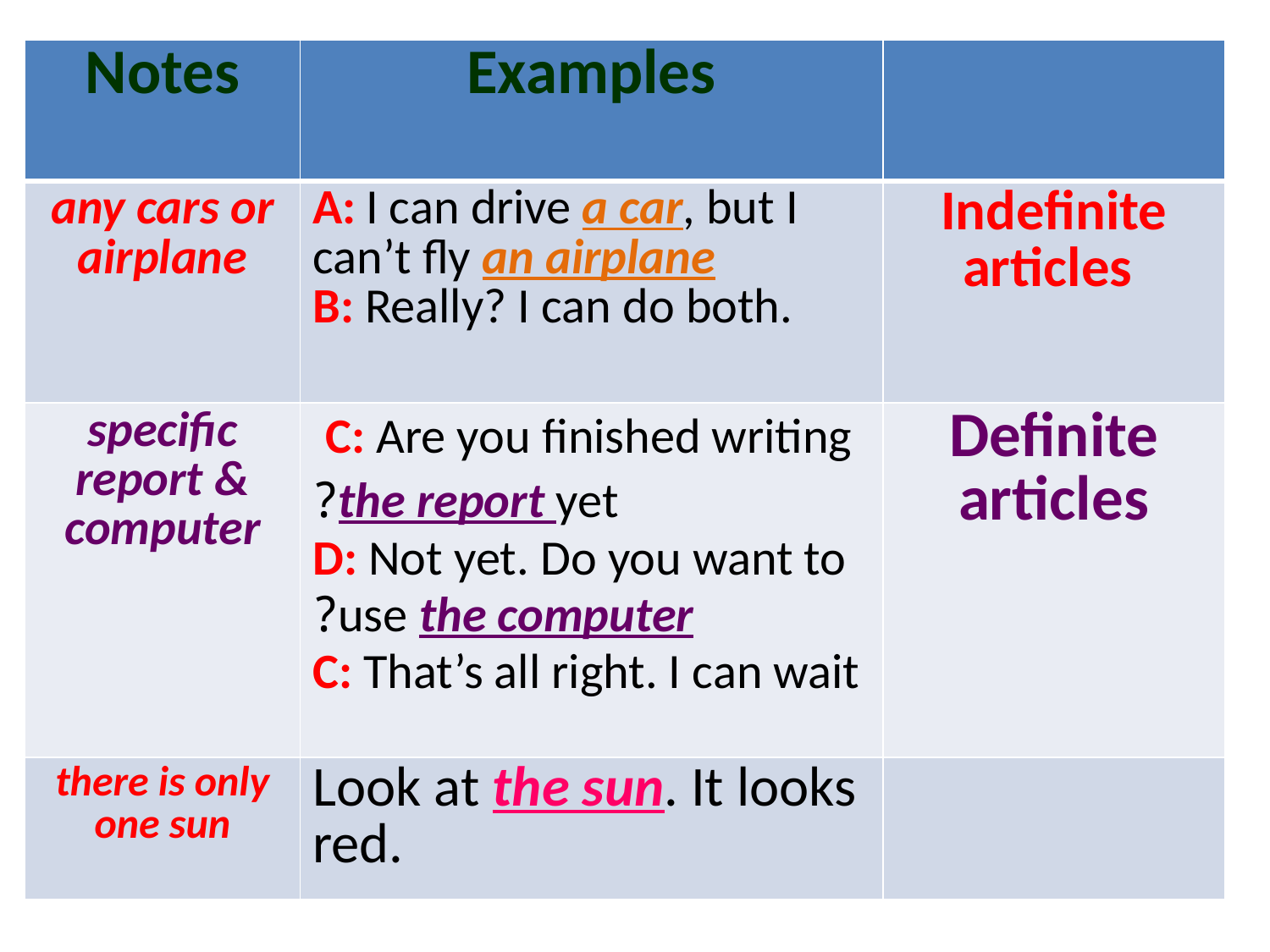

| Notes | Examples |  |
| --- | --- | --- |
| any cars or airplane | A: I can drive a car, but I can’t fly an airplane B: Really? I can do both. | Indefinite articles |
| specific report & computer | C: Are you finished writing the report yet? D: Not yet. Do you want to use the computer? C: That’s all right. I can wait | Definite articles |
| there is only one sun | Look at the sun. It looks red. |  |